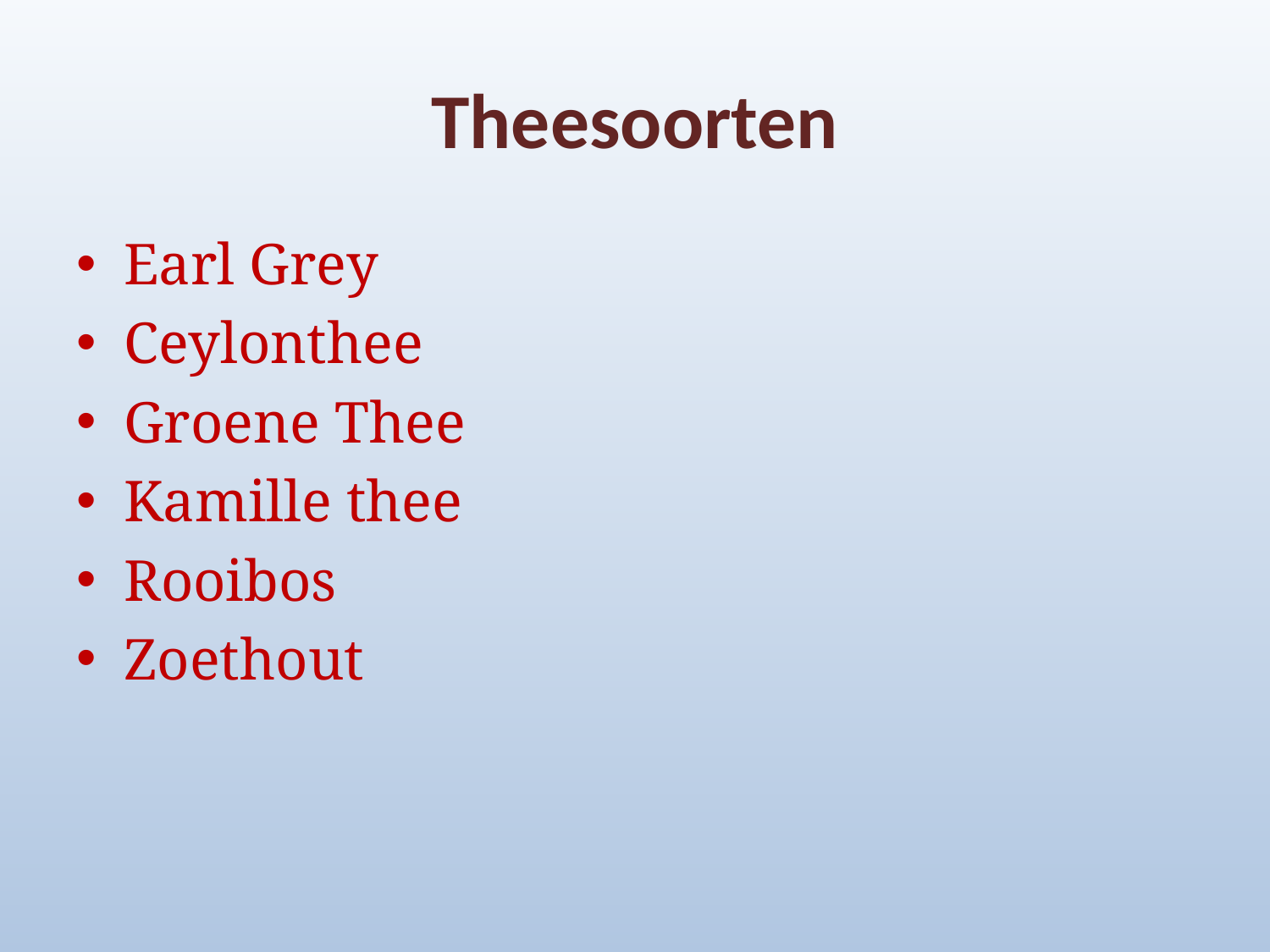

# Theesoorten
Earl Grey
Ceylonthee
Groene Thee
Kamille thee
Rooibos
Zoethout